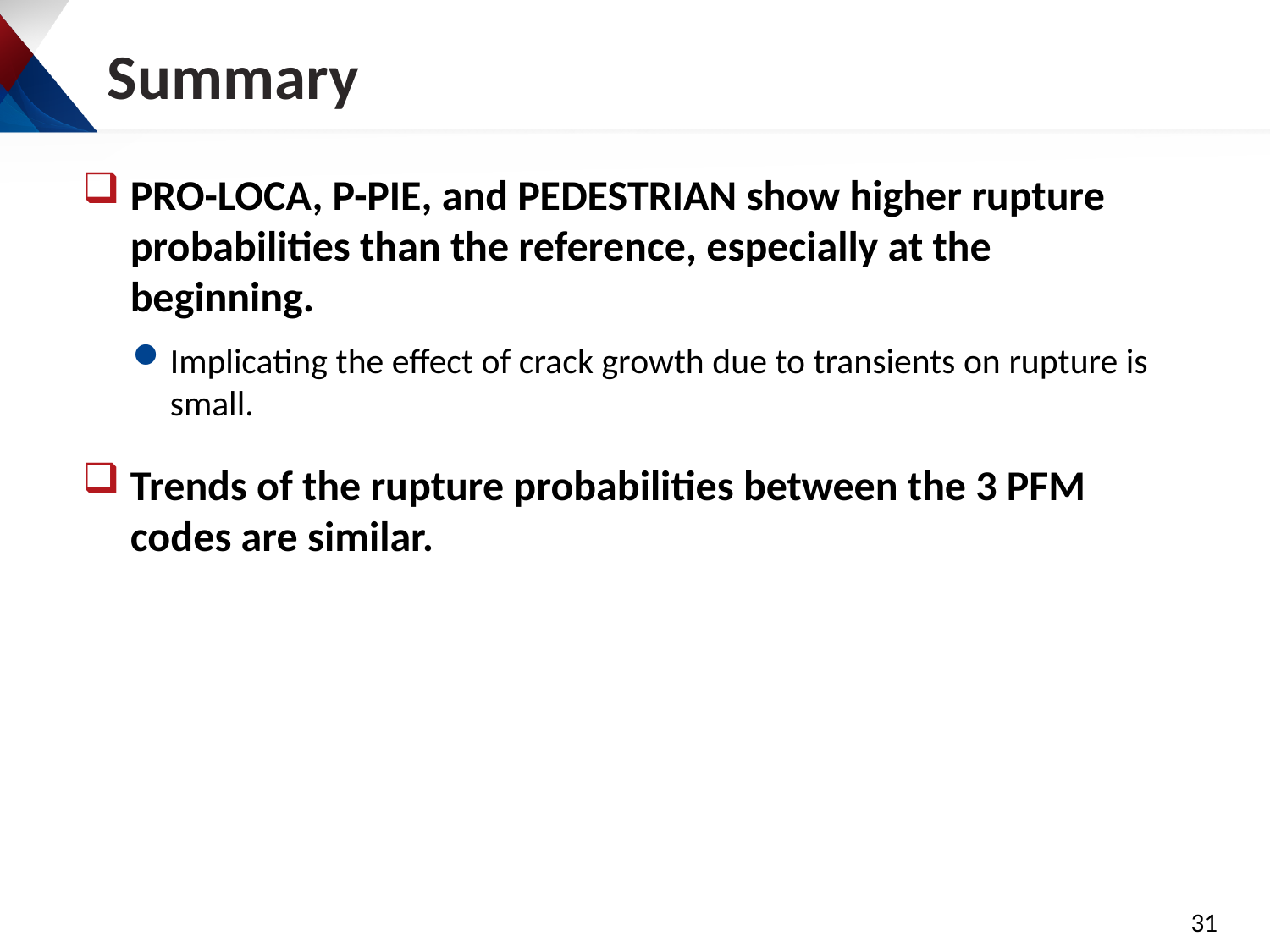

# Summary
PRO-LOCA, P-PIE, and PEDESTRIAN show higher rupture probabilities than the reference, especially at the beginning.
Implicating the effect of crack growth due to transients on rupture is small.
Trends of the rupture probabilities between the 3 PFM codes are similar.

31